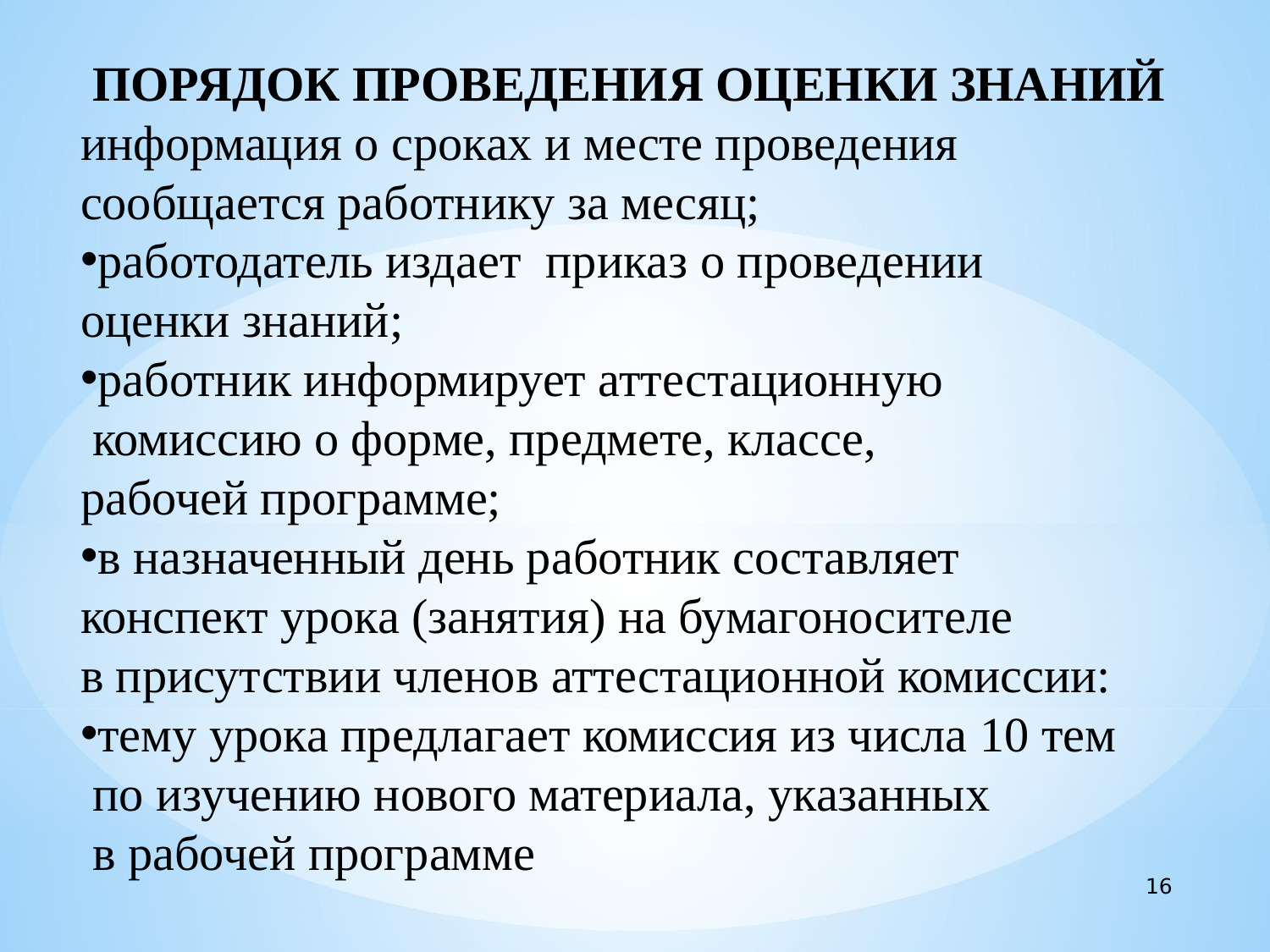

ПОРЯДОК ПРОВЕДЕНИЯ ОЦЕНКИ ЗНАНИЙ
информация о сроках и месте проведения
сообщается работнику за месяц;
работодатель издает  приказ о проведении
оценки знаний;
работник информирует аттестационную
 комиссию о форме, предмете, классе,
рабочей программе;
в назначенный день работник составляет
конспект урока (занятия) на бумагоносителе
в присутствии членов аттестационной комиссии:
тему урока предлагает комиссия из числа 10 тем
 по изучению нового материала, указанных
 в рабочей программе
16